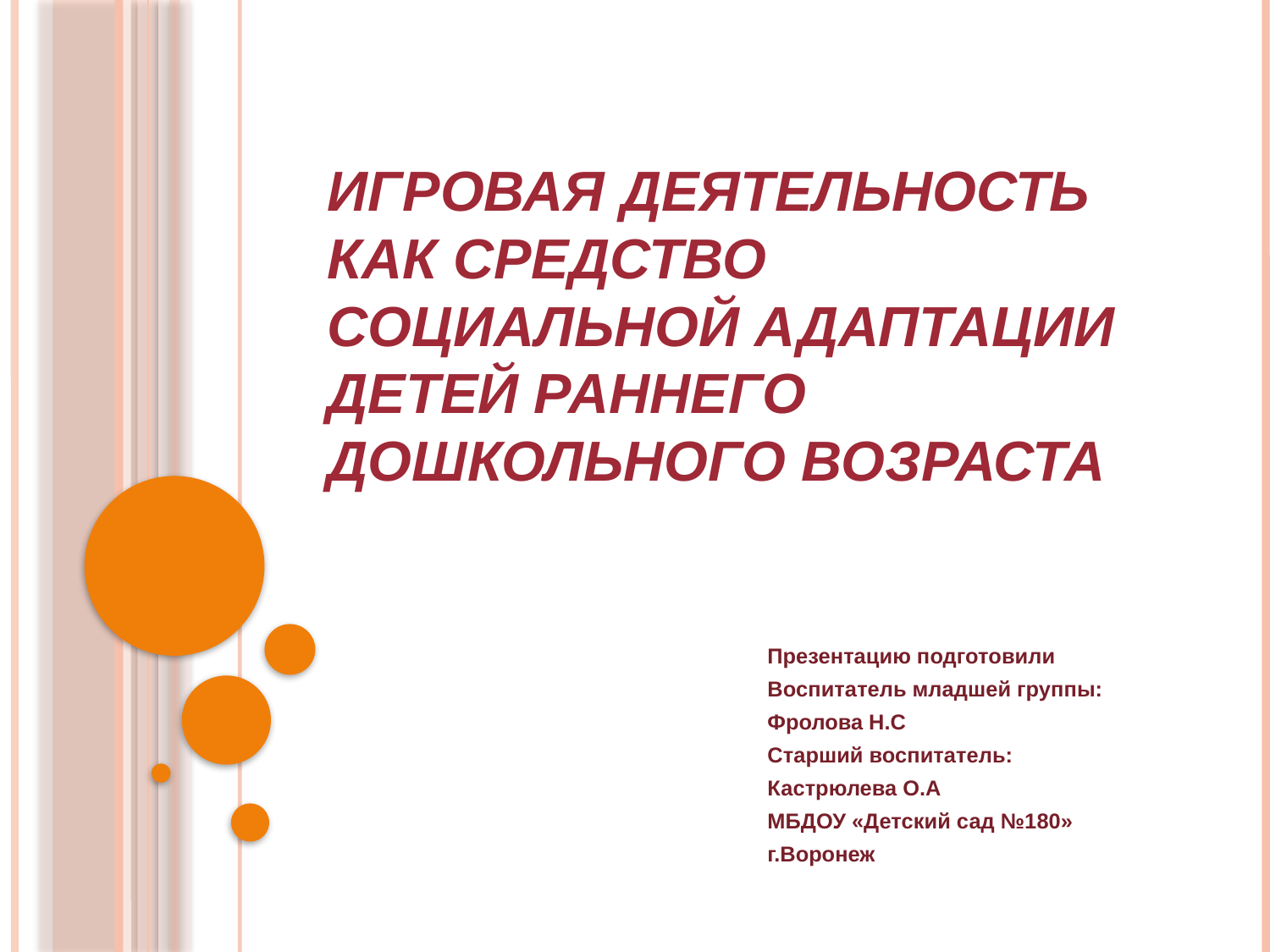

# ИГРОВАЯ ДЕЯТЕЛЬНОСТЬ КАК СРЕДСТВО СОЦИАЛЬНОЙ АДАПТАЦИИ ДЕТЕЙ РАННЕГО ДОШКОЛЬНОГО ВОЗРАСТА
Презентацию подготовили
Воспитатель младшей группы:
Фролова Н.С
Старший воспитатель:
Кастрюлева О.А
МБДОУ «Детский сад №180»
г.Воронеж